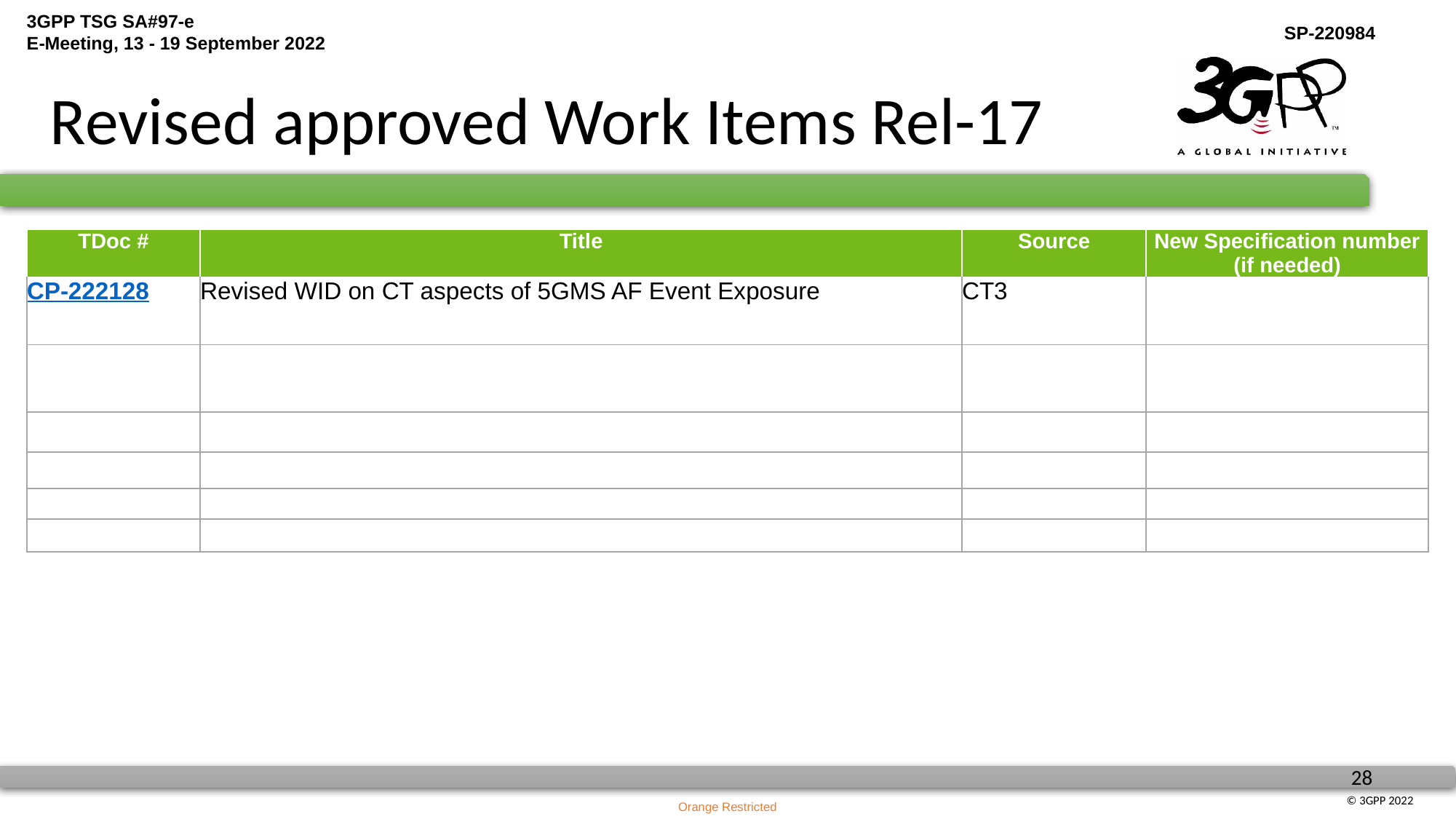

# Revised approved Work Items Rel-17
| TDoc # | Title | Source | New Specification number (if needed) |
| --- | --- | --- | --- |
| CP-222128 | Revised WID on CT aspects of 5GMS AF Event Exposure | CT3 |  |
|  |  |  |  |
|  |  |  |  |
|  |  |  |  |
|  |  |  |  |
|  |  |  |  |